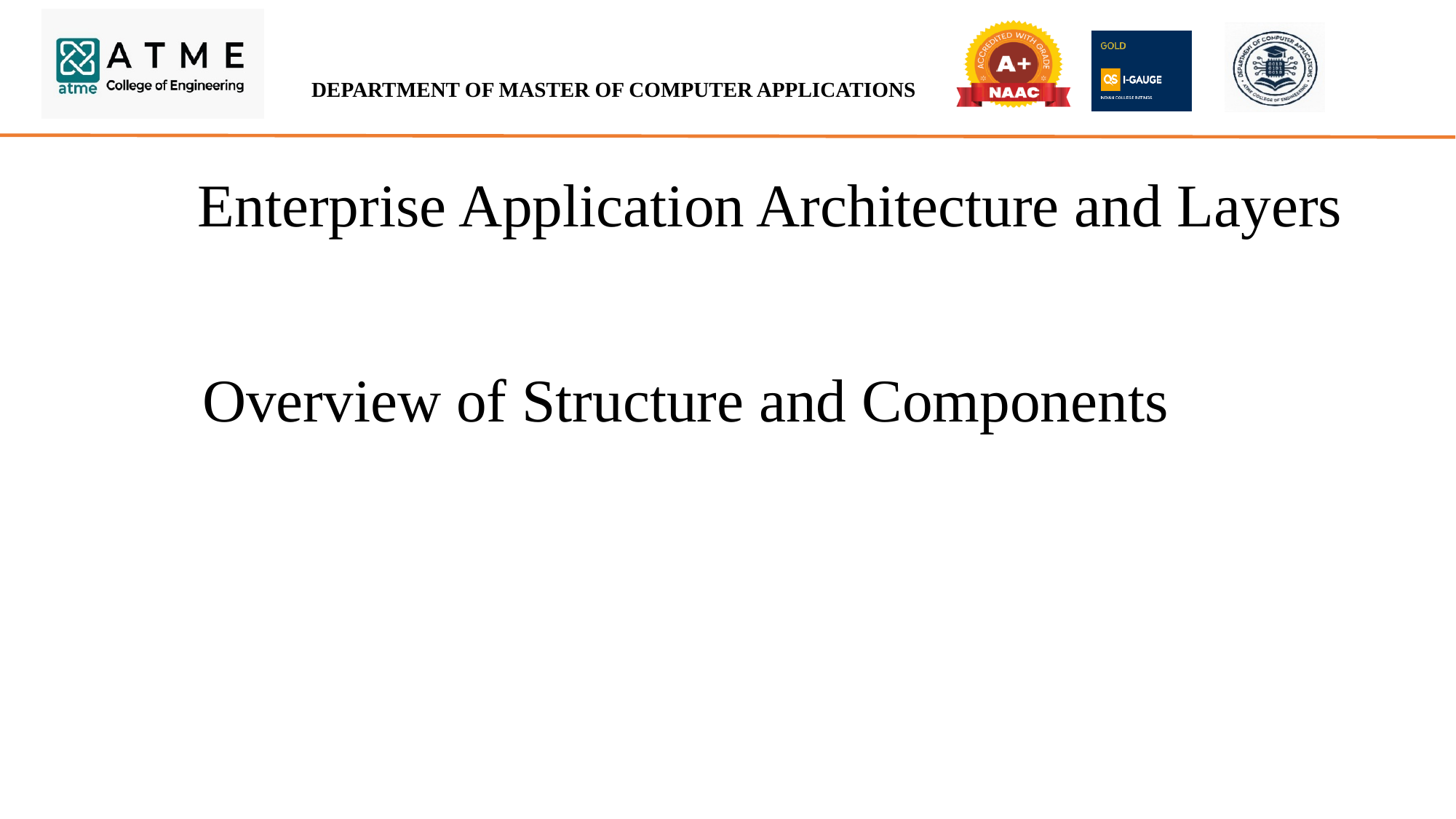

Enterprise Application Architecture and Layers
Overview of Structure and Components